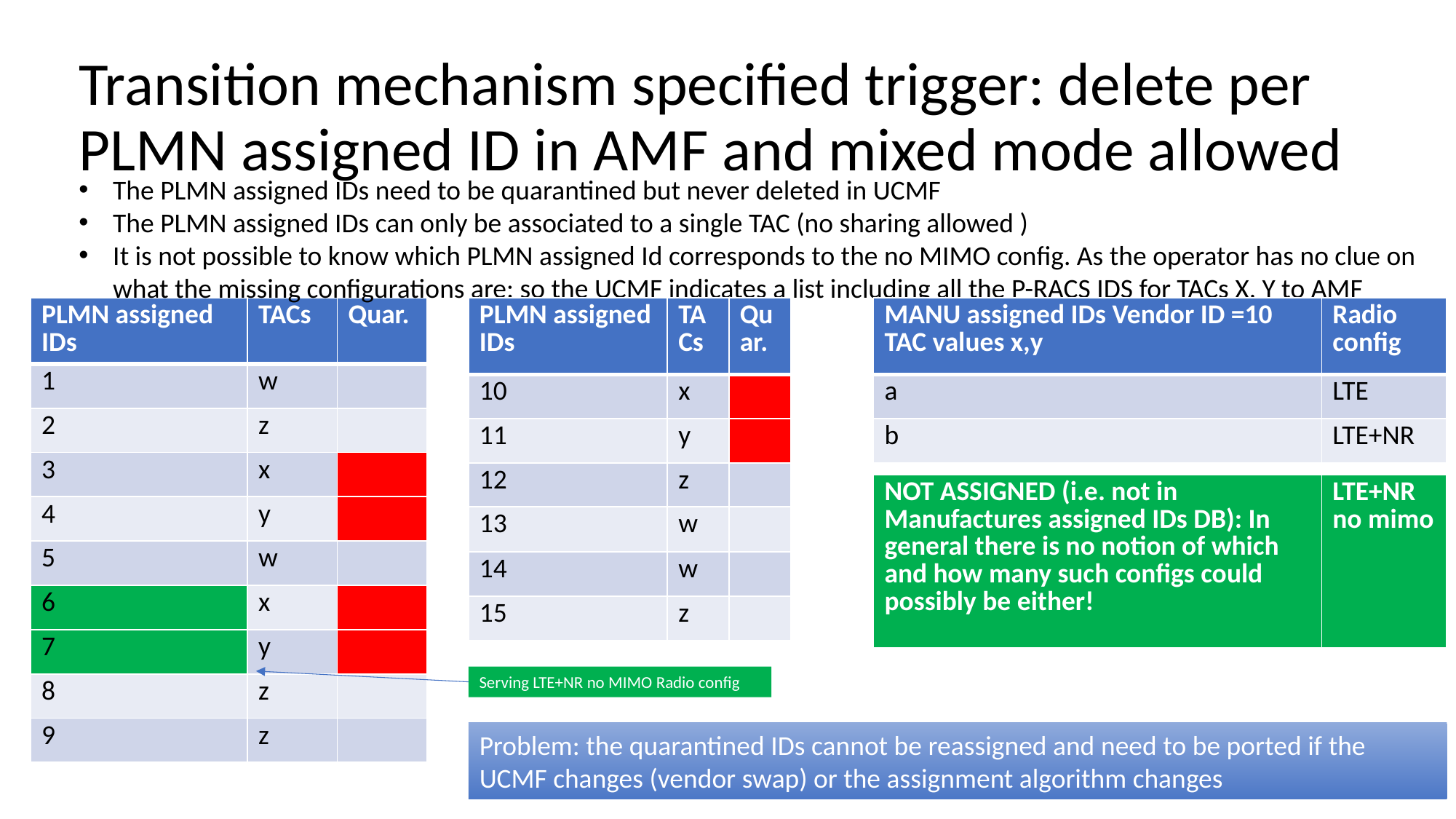

# Transition mechanism specified trigger: delete per PLMN assigned ID in AMF and mixed mode allowed
The PLMN assigned IDs need to be quarantined but never deleted in UCMF
The PLMN assigned IDs can only be associated to a single TAC (no sharing allowed )
It is not possible to know which PLMN assigned Id corresponds to the no MIMO config. As the operator has no clue on what the missing configurations are: so the UCMF indicates a list including all the P-RACS IDS for TACs X, Y to AMF

| PLMN assigned IDs | TACs | Quar. |
| --- | --- | --- |
| 1 | w |  |
| 2 | z |  |
| 3 | x |  |
| 4 | y |  |
| 5 | w |  |
| 6 | x |  |
| 7 | y |  |
| 8 | z |  |
| 9 | z |  |
| PLMN assigned IDs | TACs | Quar. |
| --- | --- | --- |
| 10 | x |  |
| 11 | y |  |
| 12 | z |  |
| 13 | w |  |
| 14 | w |  |
| 15 | z |  |
| MANU assigned IDs Vendor ID =10 TAC values x,y | Radio config |
| --- | --- |
| a | LTE |
| b | LTE+NR |
| NOT ASSIGNED (i.e. not in Manufactures assigned IDs DB): In general there is no notion of which and how many such configs could possibly be either! | LTE+NR no mimo |
| --- | --- |
Serving LTE+NR no MIMO Radio config
Problem: the quarantined IDs cannot be reassigned and need to be ported if the UCMF changes (vendor swap) or the assignment algorithm changes